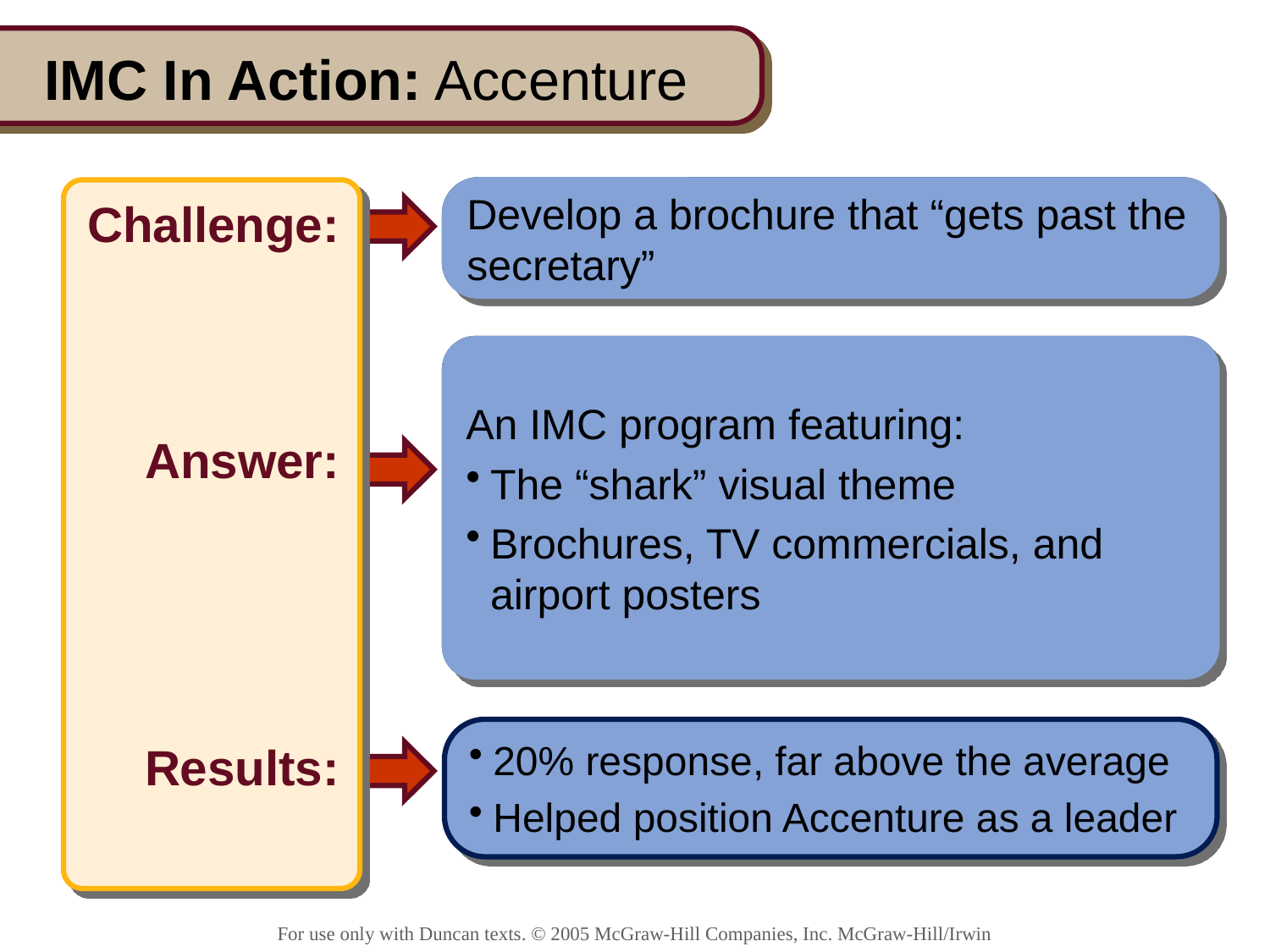

# IMC In Action: Accenture

Challenge:
Answer:
Results:
Develop a brochure that “gets past the secretary”

Develop a brochure that “gets past the secretary”
An IMC program featuring:
The “shark” visual theme
Brochures, TV commercials and airport posters

An IMC program featuring:
The “shark” visual theme
Brochures, TV commercials, and airport posters
20% response, far above the average
Helped position Accenture as a leader